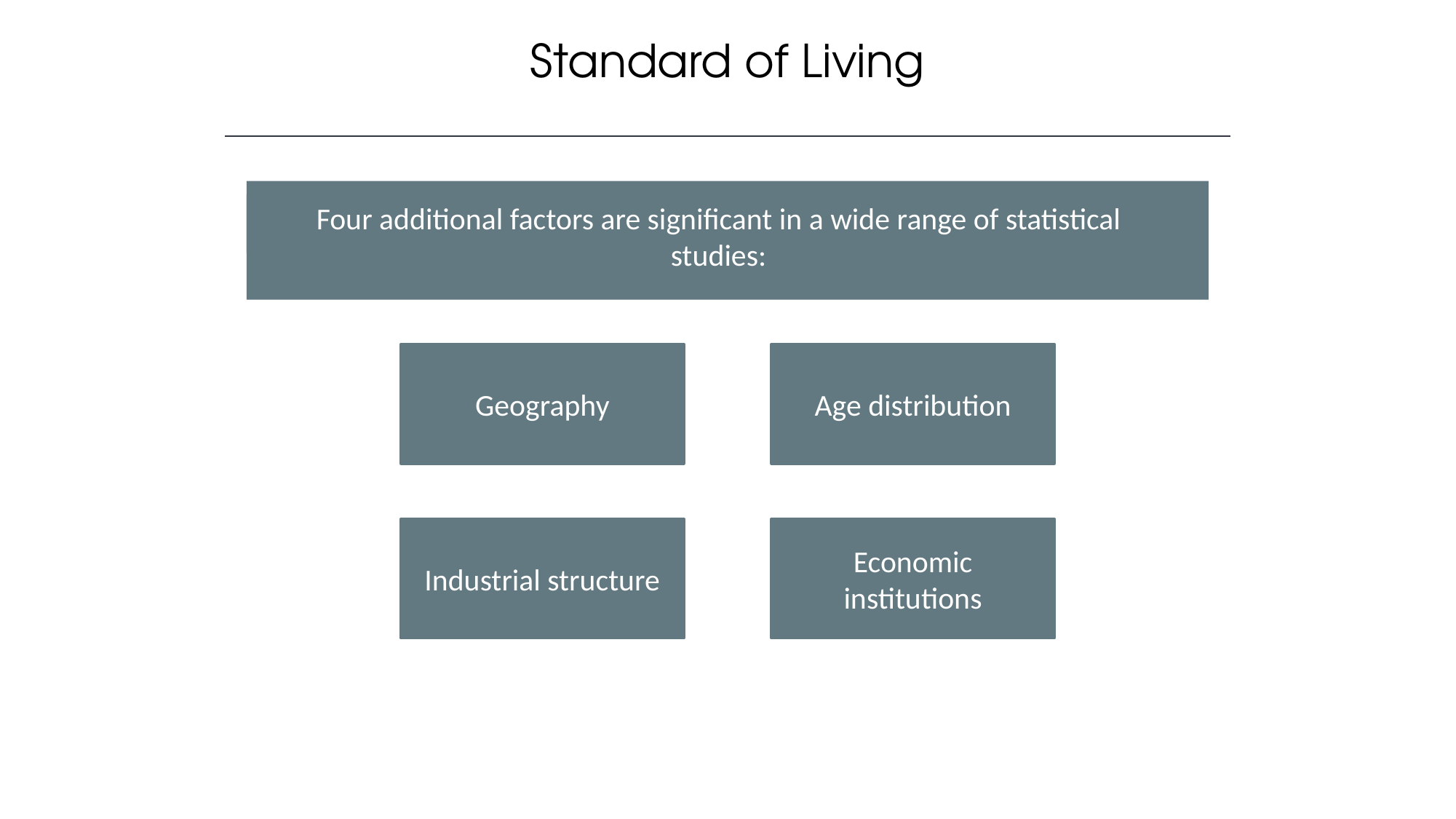

Standard of Living
HAWKES LEARNING

Four additional factors are significant in a wide range of statistical studies:
Geography
Age distribution
Industrial structure
Economic institutions
Both substitution bias and quality/new goods bias tend to overstate the negative impact of inflation on consumers.